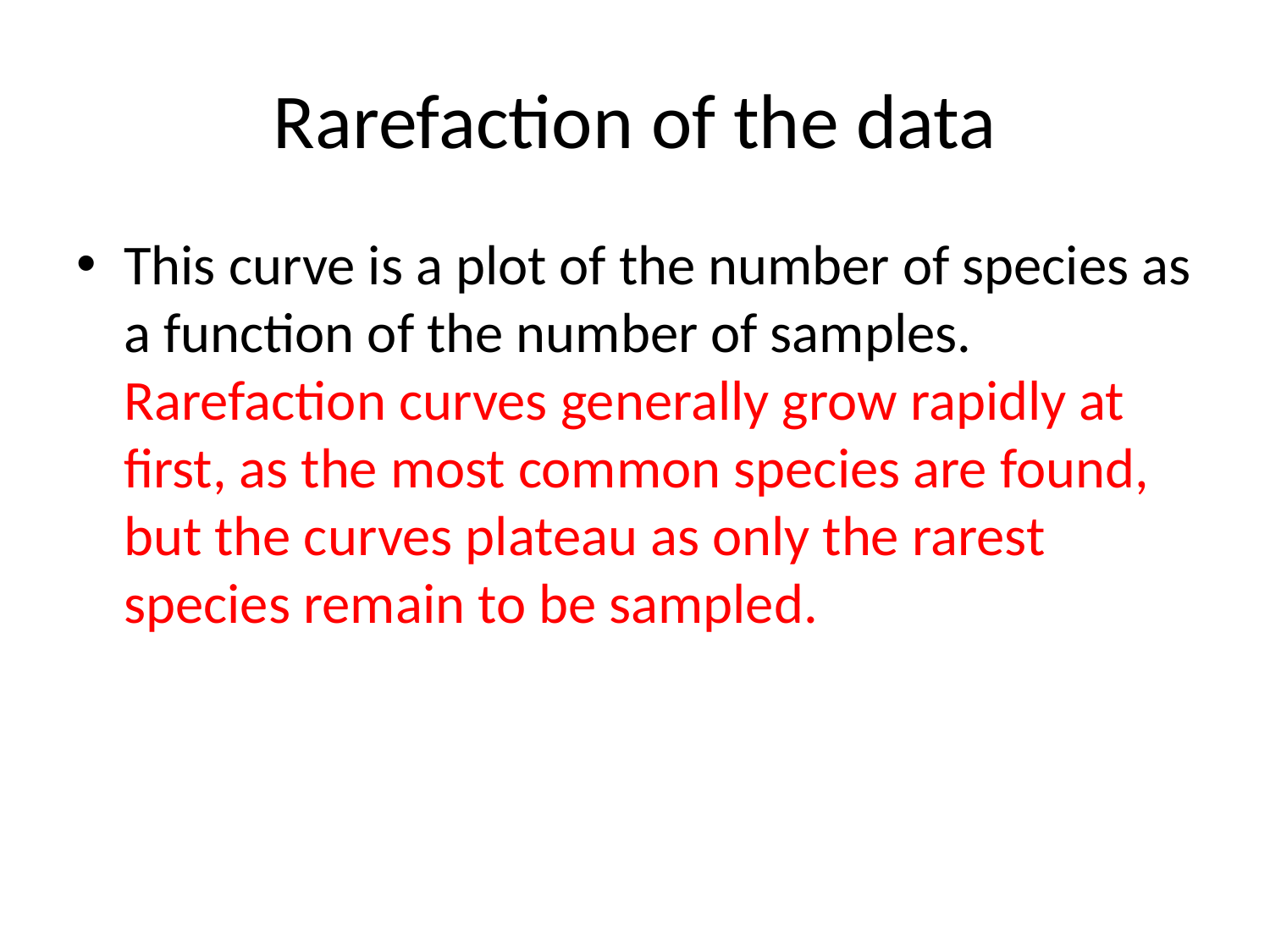

# Rarefaction of the data
This curve is a plot of the number of species as a function of the number of samples. Rarefaction curves generally grow rapidly at first, as the most common species are found, but the curves plateau as only the rarest species remain to be sampled.